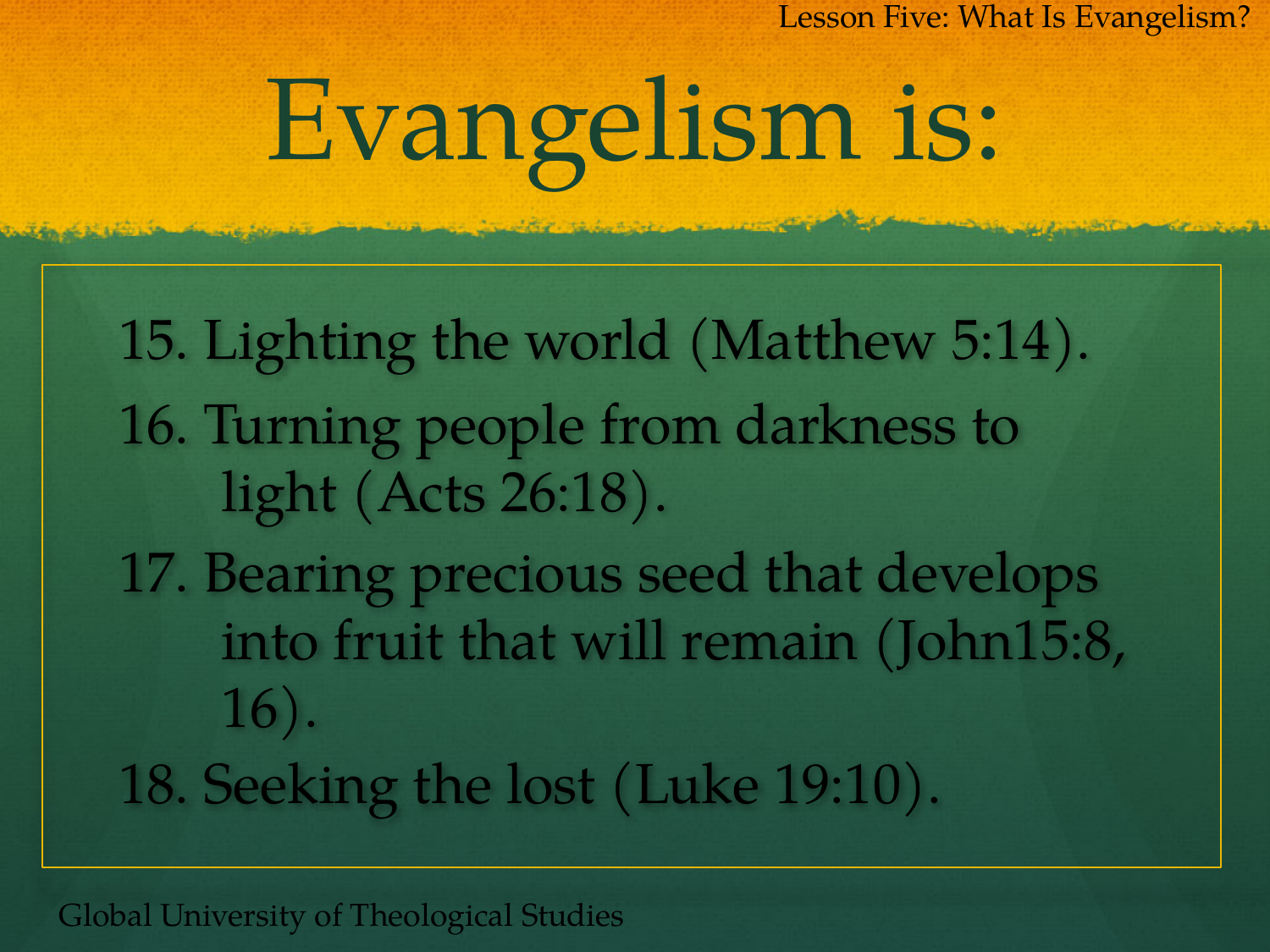

Lesson Five: What Is Evangelism?

# Evangelism is:

15. Lighting the world (Matthew 5:14).
16. Turning people from darkness to light (Acts 26:18).
17. Bearing precious seed that develops into fruit that will remain (John15:8, 16).

18. Seeking the lost (Luke 19:10).
Global University of Theological Studies